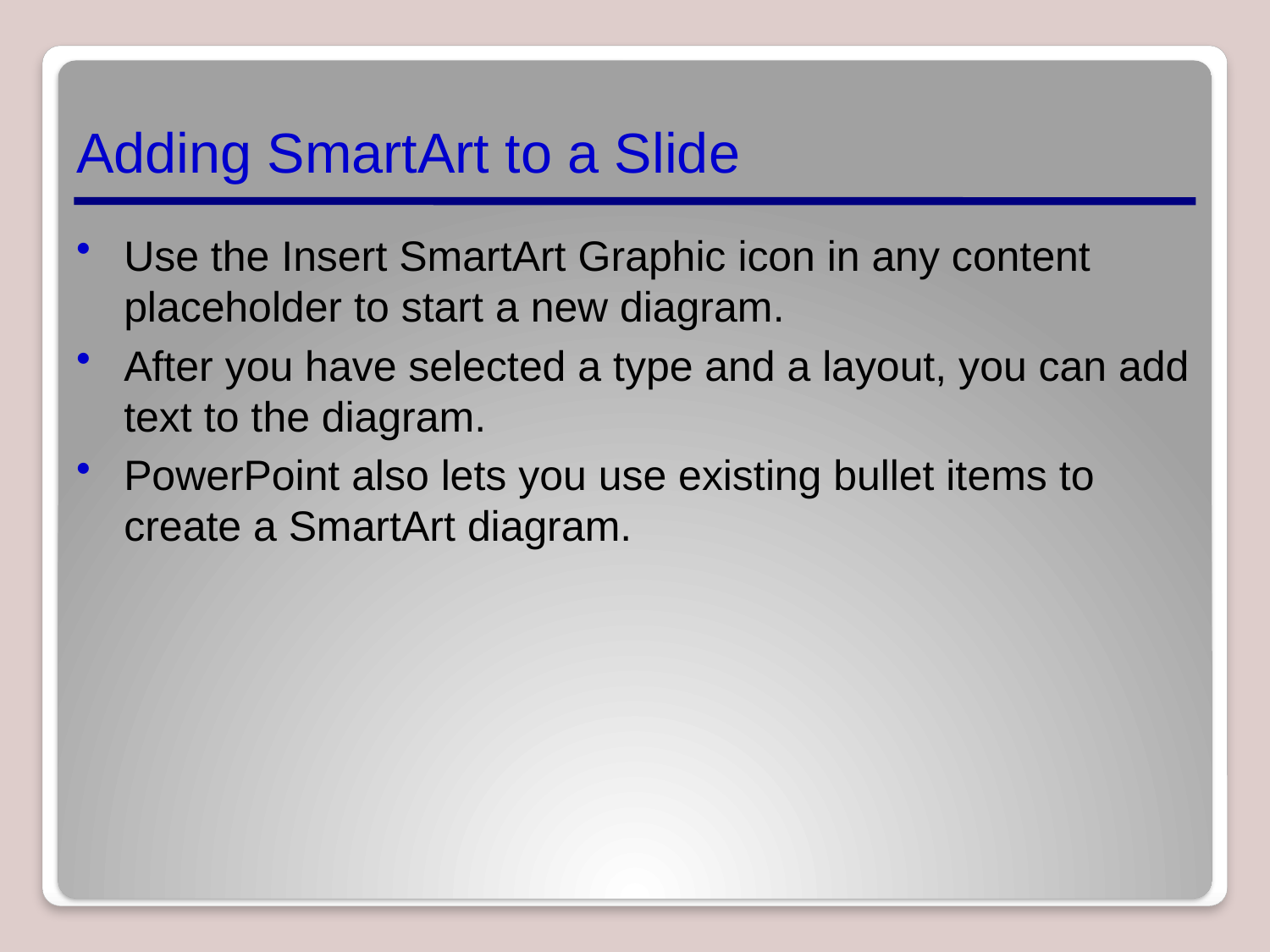

# Adding SmartArt to a Slide
Use the Insert SmartArt Graphic icon in any content placeholder to start a new diagram.
After you have selected a type and a layout, you can add text to the diagram.
PowerPoint also lets you use existing bullet items to create a SmartArt diagram.